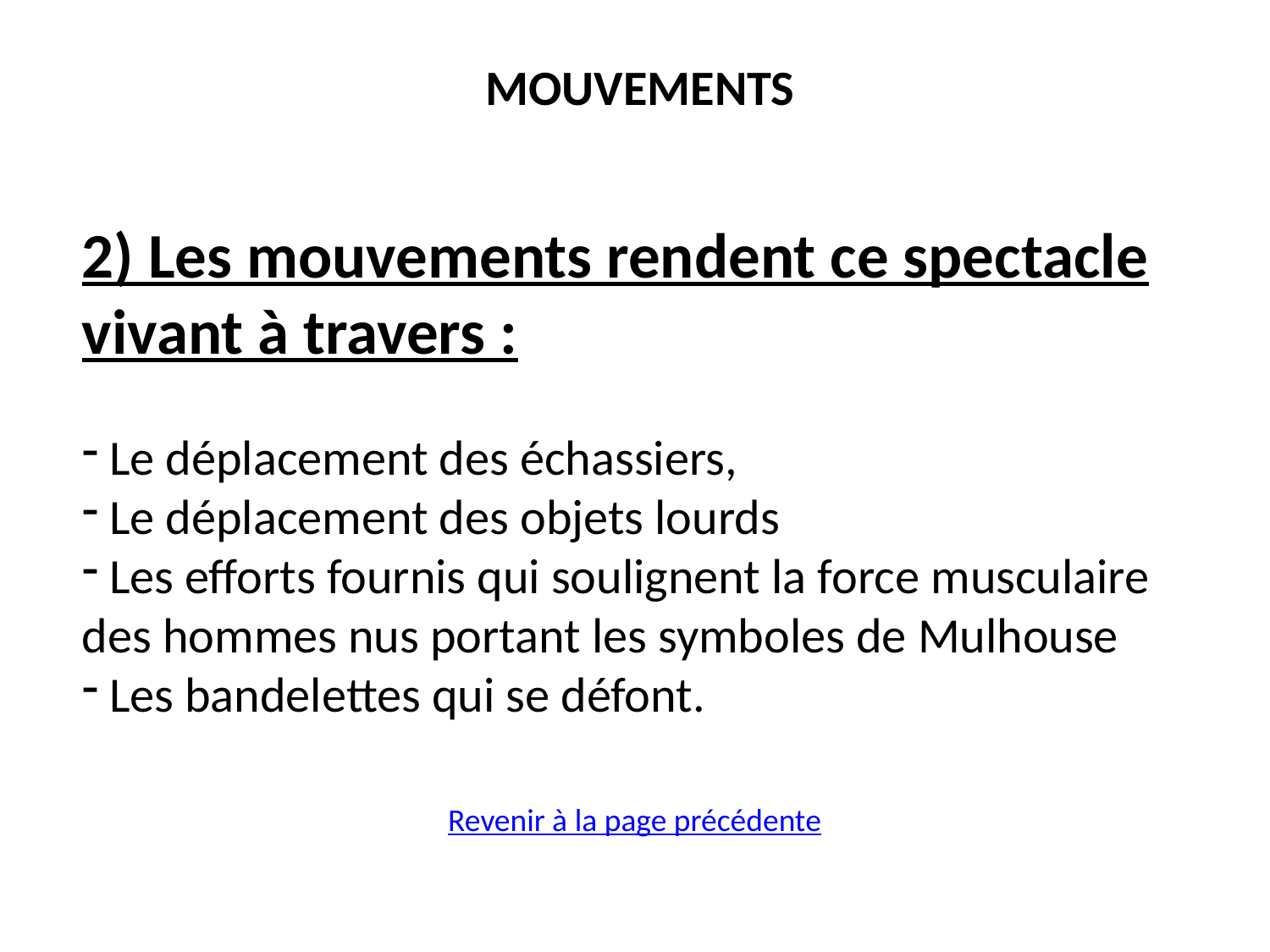

MOUVEMENTS
2) Les mouvements rendent ce spectacle vivant à travers :

 Le déplacement des échassiers,
 Le déplacement des objets lourds
 Les efforts fournis qui soulignent la force musculaire des hommes nus portant les symboles de Mulhouse
 Les bandelettes qui se défont.

Revenir à la page précédente